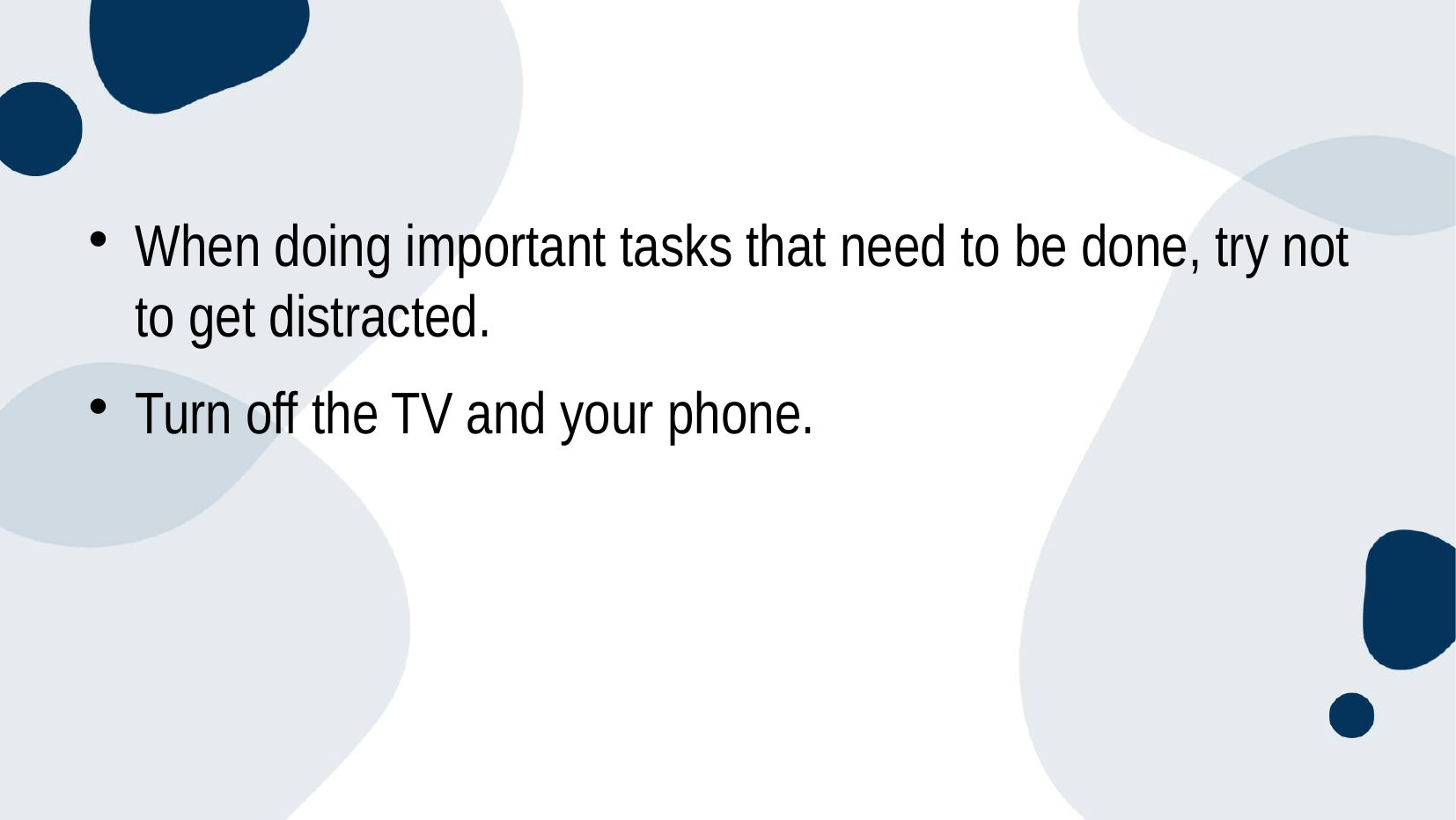

When doing important tasks that need to be done, try not to get distracted.
Turn off the TV and your phone.